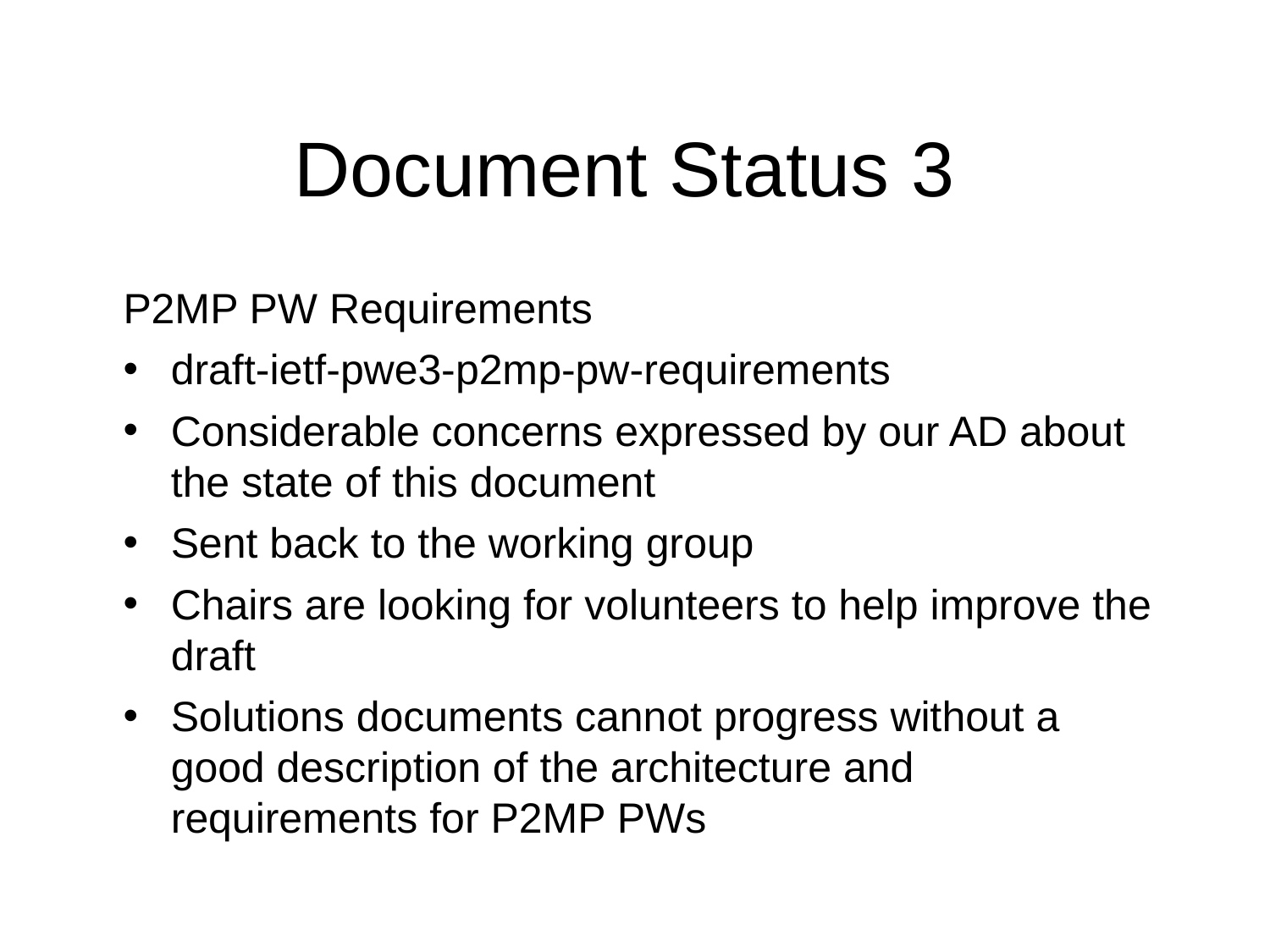

Document Status 3
P2MP PW Requirements
draft-ietf-pwe3-p2mp-pw-requirements
Considerable concerns expressed by our AD about the state of this document
Sent back to the working group
Chairs are looking for volunteers to help improve the draft
Solutions documents cannot progress without a good description of the architecture and requirements for P2MP PWs